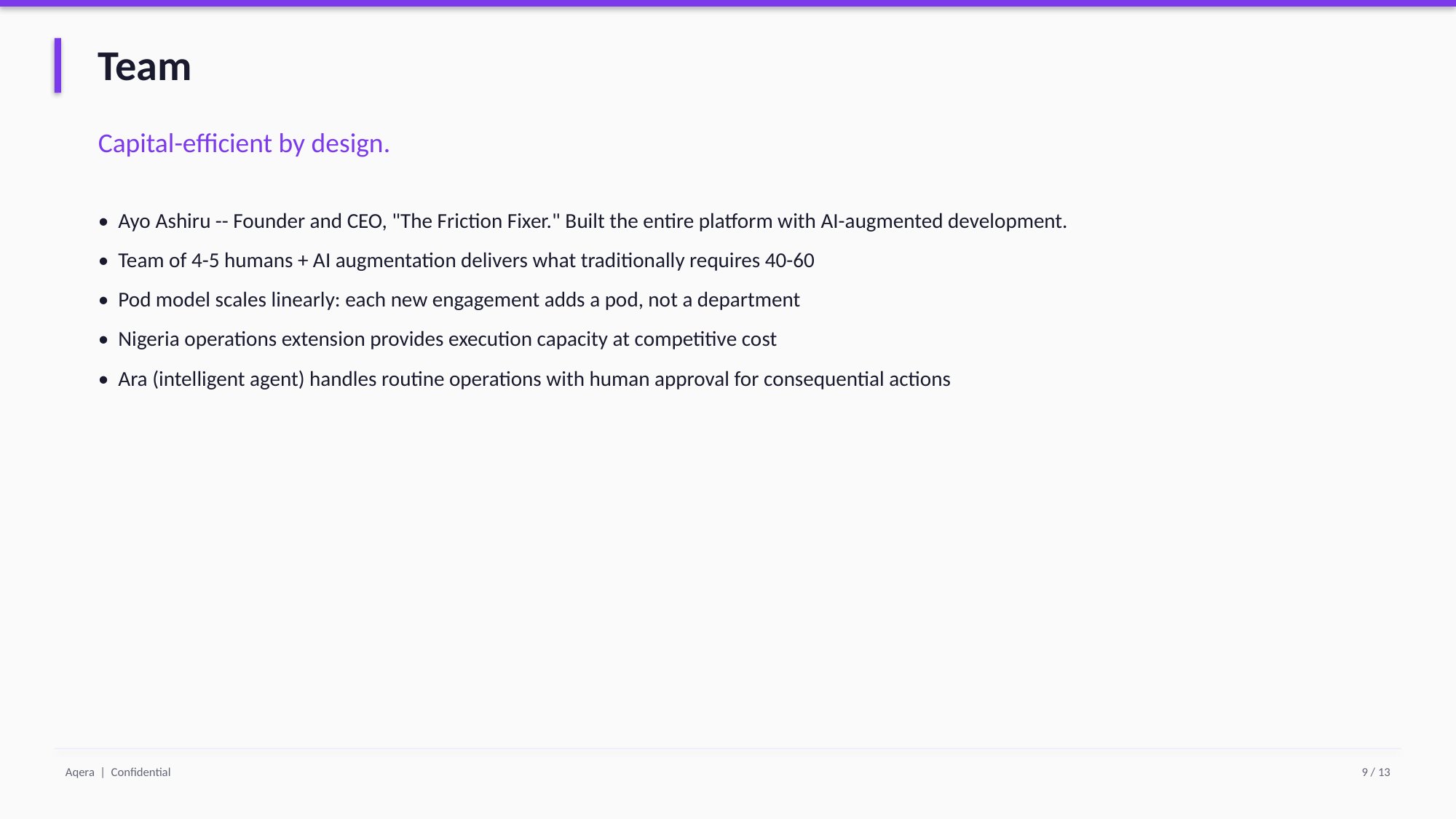

Team

Capital-efficient by design.
•  Ayo Ashiru -- Founder and CEO, "The Friction Fixer." Built the entire platform with AI-augmented development.
•  Team of 4-5 humans + AI augmentation delivers what traditionally requires 40-60
•  Pod model scales linearly: each new engagement adds a pod, not a department
•  Nigeria operations extension provides execution capacity at competitive cost
•  Ara (intelligent agent) handles routine operations with human approval for consequential actions

Aqera  |  Confidential
9 / 13